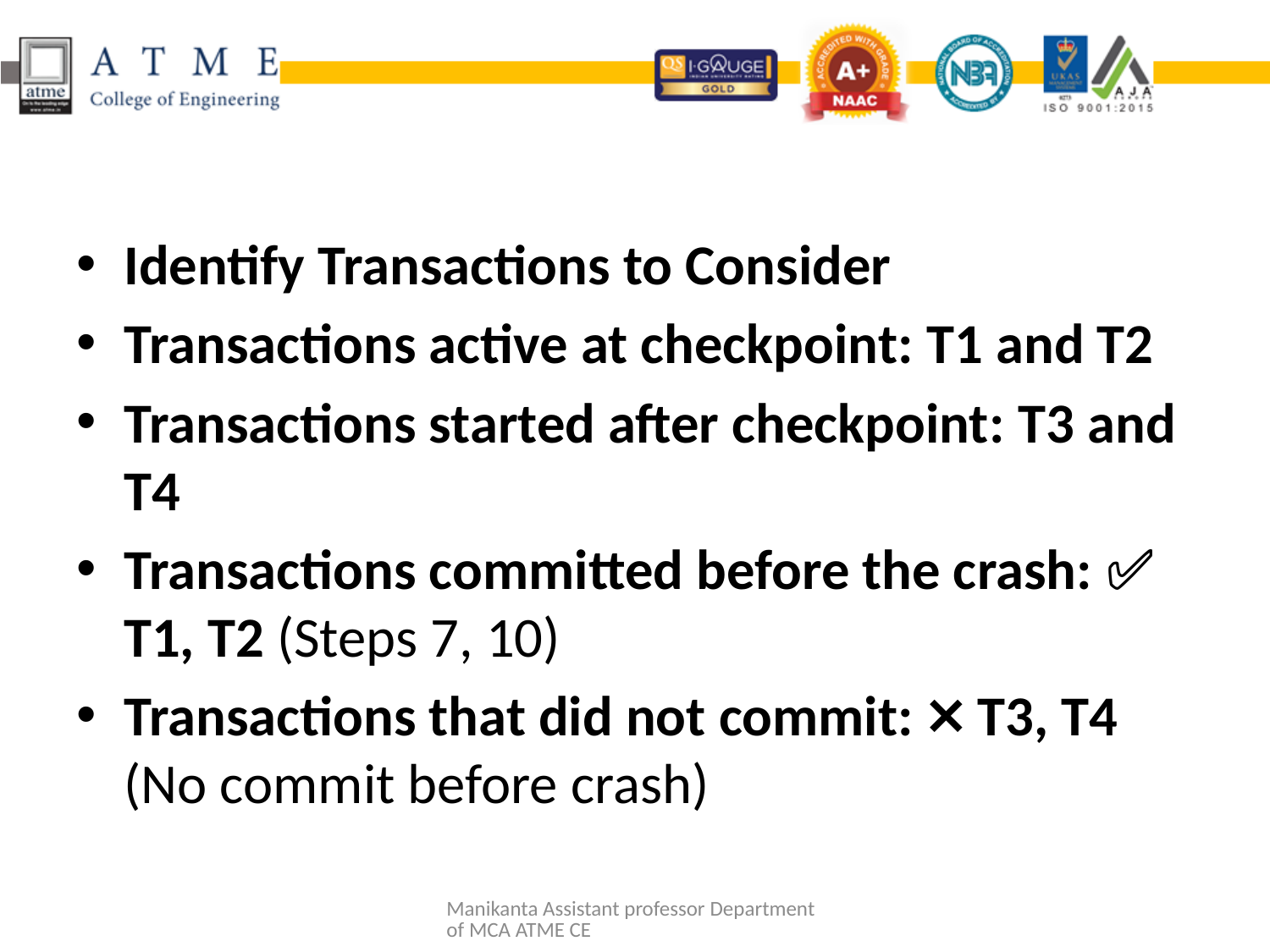

#
Identify Transactions to Consider
Transactions active at checkpoint: T1 and T2
Transactions started after checkpoint: T3 and T4
Transactions committed before the crash: ✅ T1, T2 (Steps 7, 10)
Transactions that did not commit: ❌ T3, T4 (No commit before crash)

Manikanta Assistant professor Department of MCA ATME CE